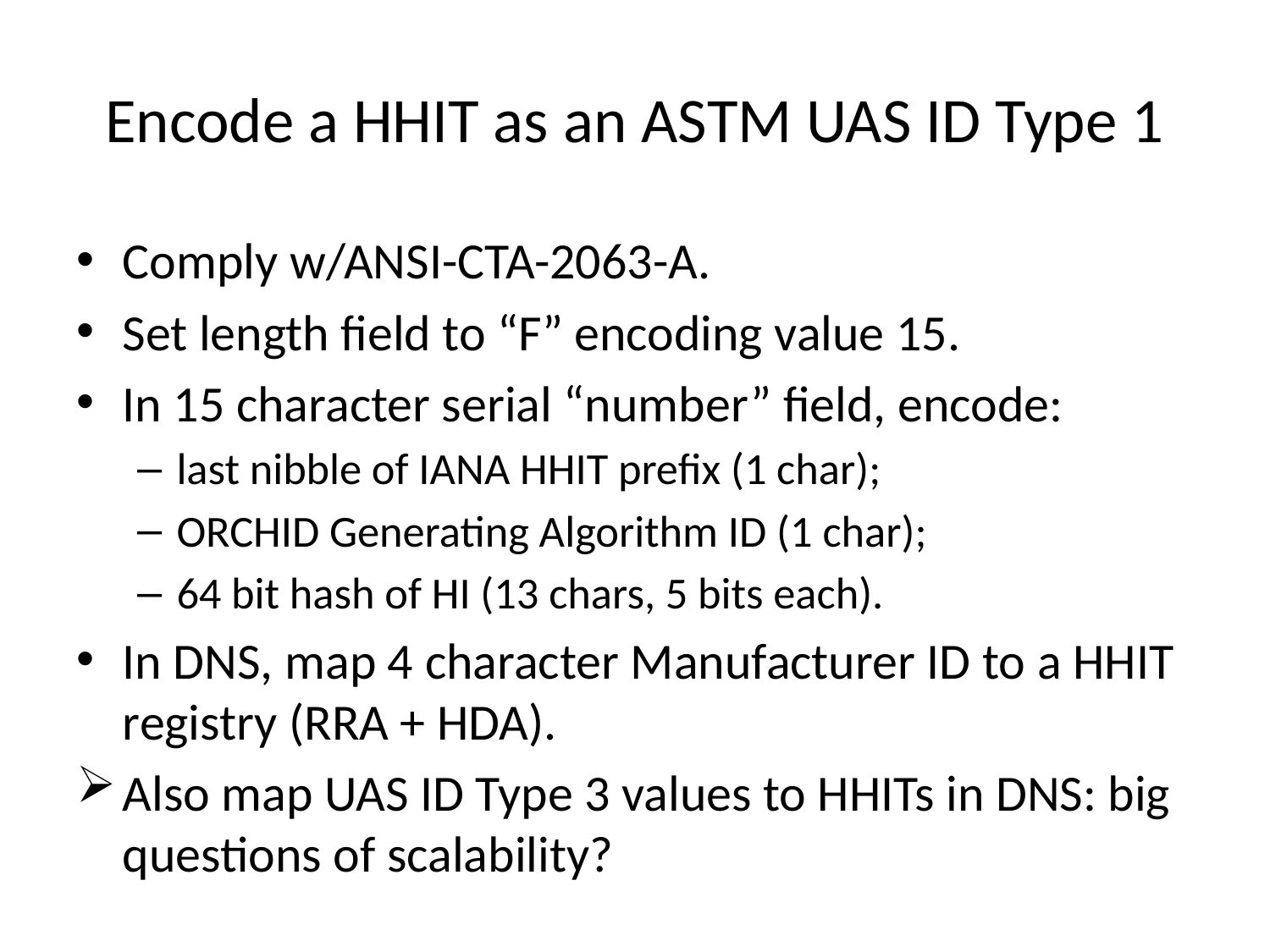

# Encode a HHIT as an ASTM UAS ID Type 1
Comply w/ANSI-CTA-2063-A.
Set length field to “F” encoding value 15.
In 15 character serial “number” field, encode:
last nibble of IANA HHIT prefix (1 char);
ORCHID Generating Algorithm ID (1 char);
64 bit hash of HI (13 chars, 5 bits each).
In DNS, map 4 character Manufacturer ID to a HHIT registry (RRA + HDA).
Also map UAS ID Type 3 values to HHITs in DNS: big questions of scalability?